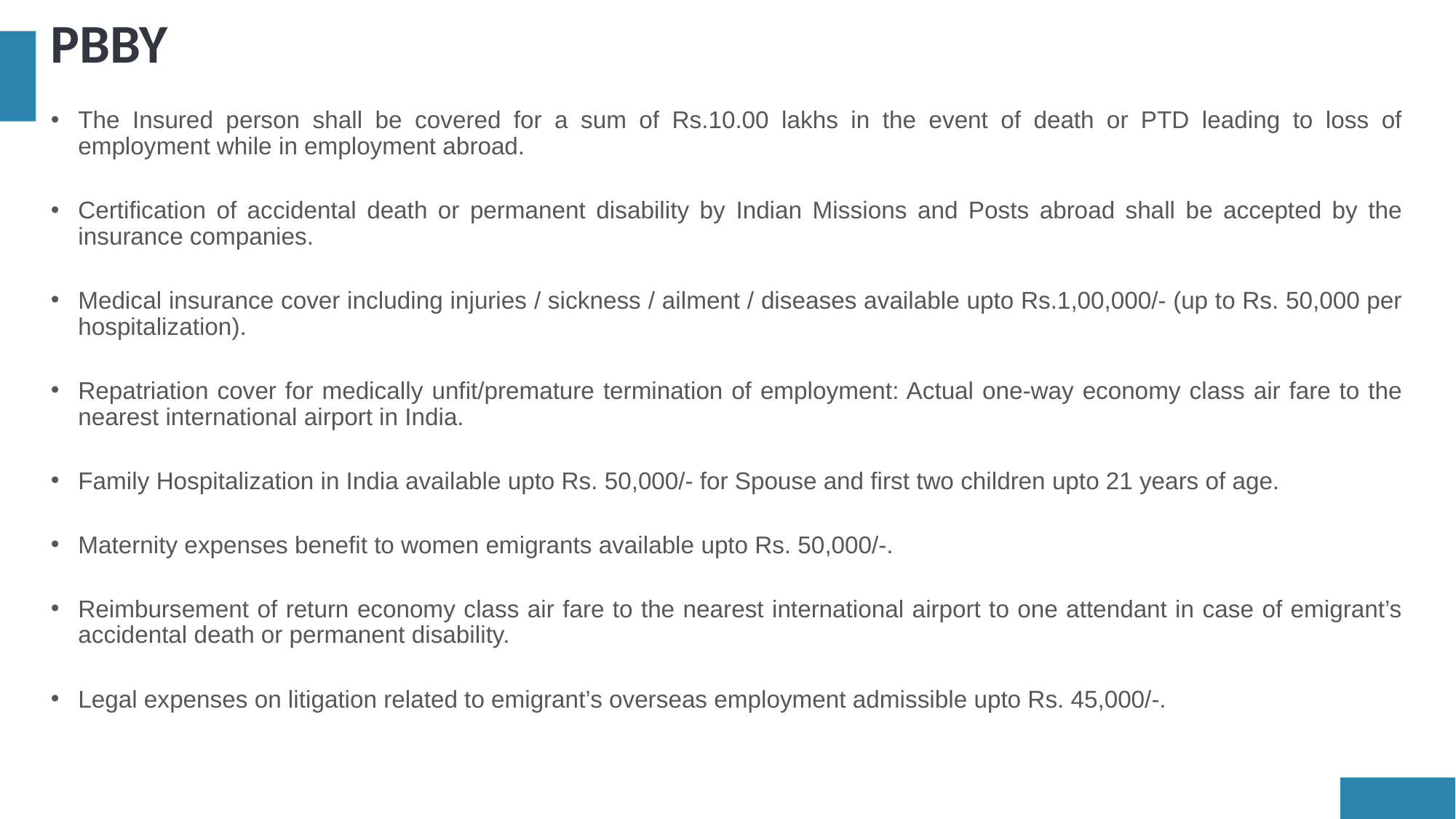

# PBBY
The Insured person shall be covered for a sum of Rs.10.00 lakhs in the event of death or PTD leading to loss of employment while in employment abroad.
Certification of accidental death or permanent disability by Indian Missions and Posts abroad shall be accepted by the insurance companies.
Medical insurance cover including injuries / sickness / ailment / diseases available upto Rs.1,00,000/- (up to Rs. 50,000 per hospitalization).
Repatriation cover for medically unfit/premature termination of employment: Actual one-way economy class air fare to the nearest international airport in India.
Family Hospitalization in India available upto Rs. 50,000/- for Spouse and first two children upto 21 years of age.
Maternity expenses benefit to women emigrants available upto Rs. 50,000/-.
Reimbursement of return economy class air fare to the nearest international airport to one attendant in case of emigrant’s accidental death or permanent disability.
Legal expenses on litigation related to emigrant’s overseas employment admissible upto Rs. 45,000/-.